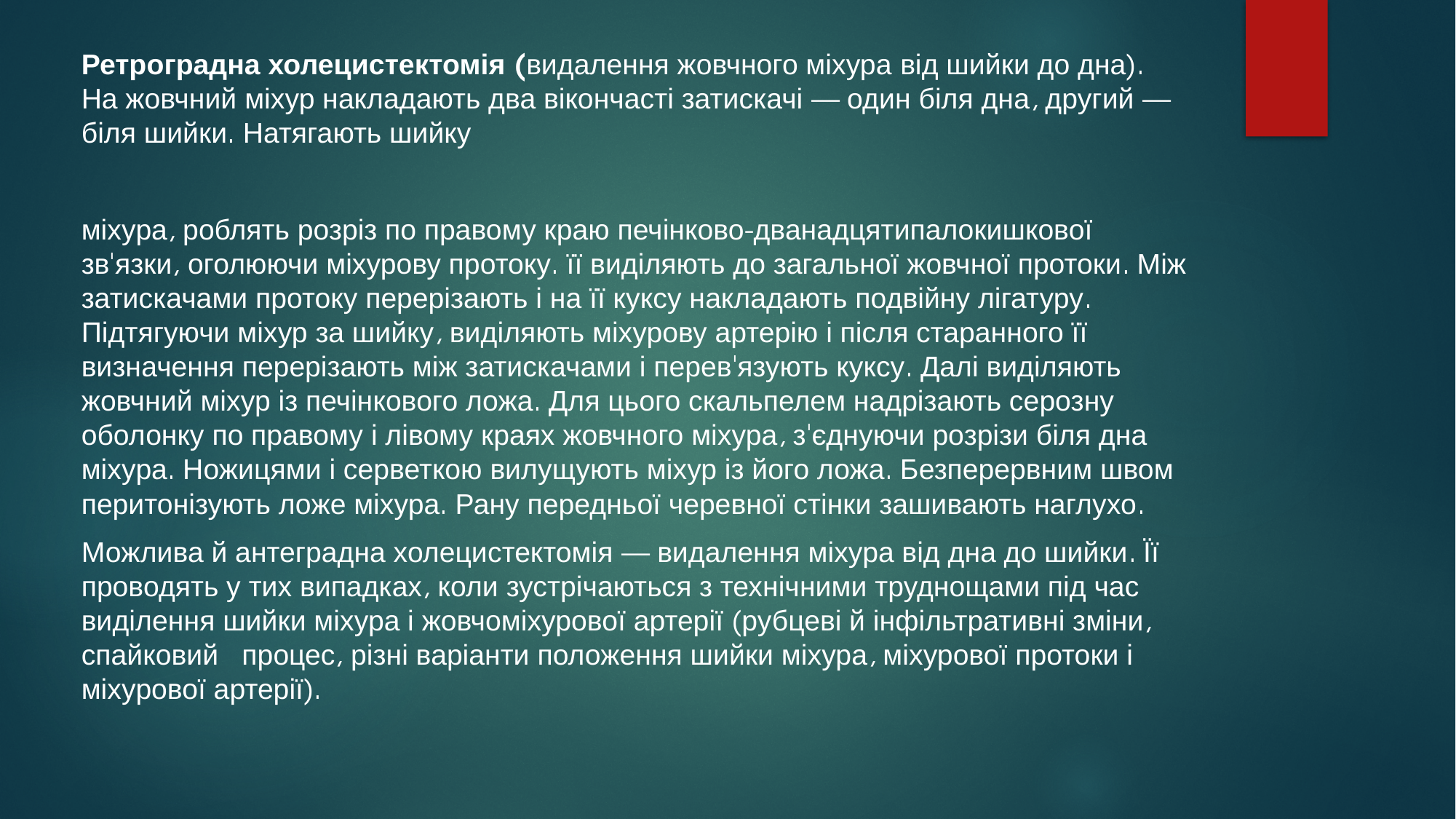

Ретроградна холецистектомія (видалення жовчного міхура від шийки до дна). На жовчний міхур накладають два вікончасті затискачі — один біля дна, другий — біля шийки. Натягають шийку

міхура, роблять розріз по правому краю печінково-дванадцятипалокишкової зв'язки, оголюючи міхурову протоку. її виділяють до загальної жовчної протоки. Між затискачами протоку перерізають і на її куксу накладають подвійну лігатуру. Підтягуючи міхур за шийку, виділяють міхурову артерію і після старанного її визначення перерізають між затискачами і перев'язують куксу. Далі виділяють жовчний міхур із печінкового ложа. Для цього скальпелем надрізають серозну оболонку по правому і лівому краях жовчного міхура, з'єднуючи розрізи біля дна міхура. Ножицями і серветкою вилущують міхур із його ложа. Безперервним швом перитонізують ложе міхура. Рану передньої черевної стінки зашивають наглухо.
Можлива й антеградна холецистектомія — видалення міхура від дна до шийки. Її проводять у тих випадках, коли зустрічаються з технічними труднощами під час виділення шийки міхура і жовчоміхурової артерії (рубцеві й інфільтративні зміни, спайковий   процес, різні варіанти положення шийки міхура, міхурової протоки і міхурової артерії).